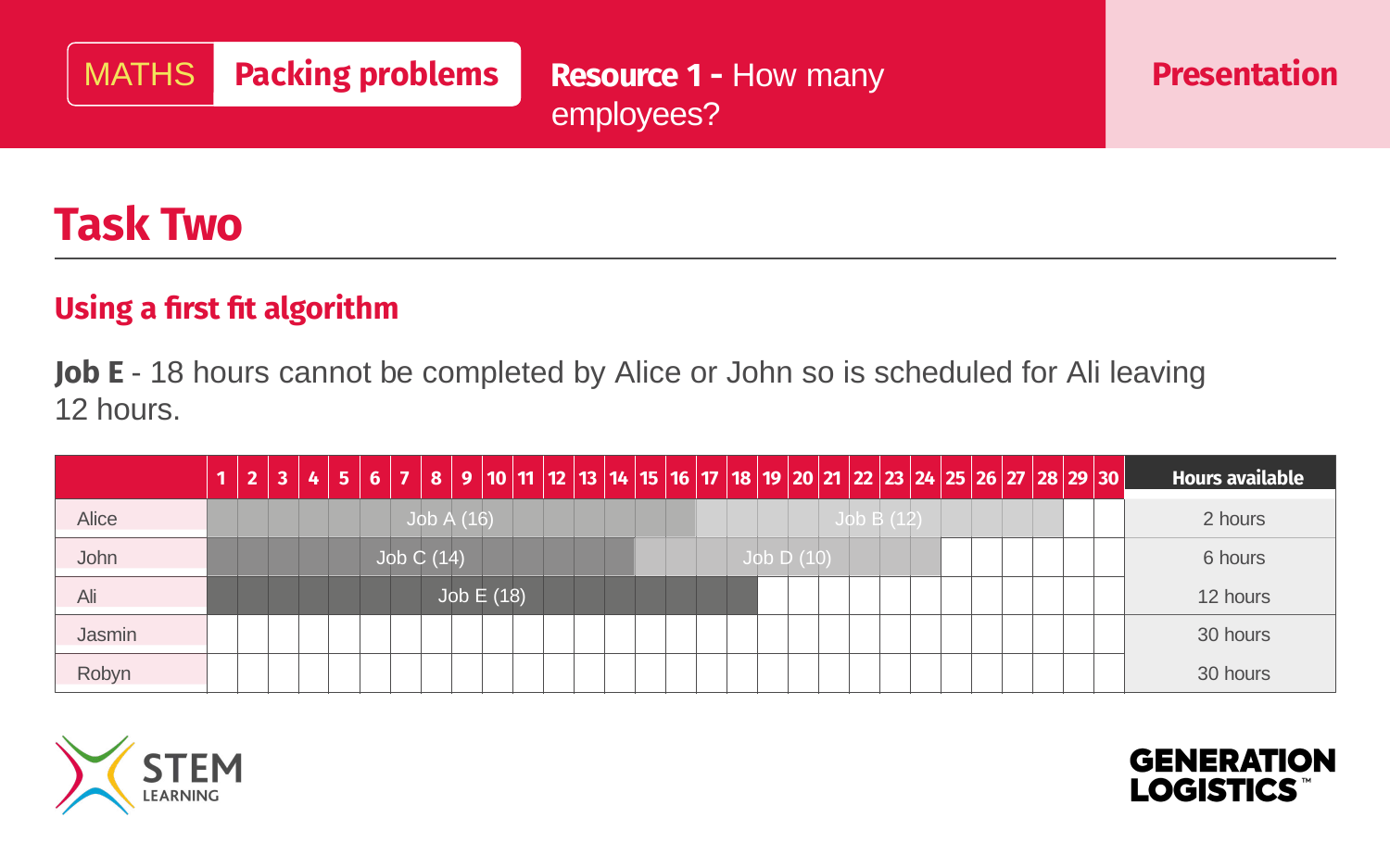

MATHS
Packing problems
Presentation
# Resource 1 - How many employees?
Task Two

Using a first fit algorithm
Job E - 18 hours cannot be completed by Alice or John so is scheduled for Ali leaving 12 hours.

1
2
3
4
5
6
7
8
9
10
11
12
13
14
15
16
17
18
19
20
21
22
23
24
25
26
27
28
29
30
Hours available
2 hours
Alice

Job A (16)
Job B (12)

John
6 hours
Job C (14)
Job D (10)

Ali
12 hours
Job E (18)
Jasmin
30 hours
Robyn
30 hours